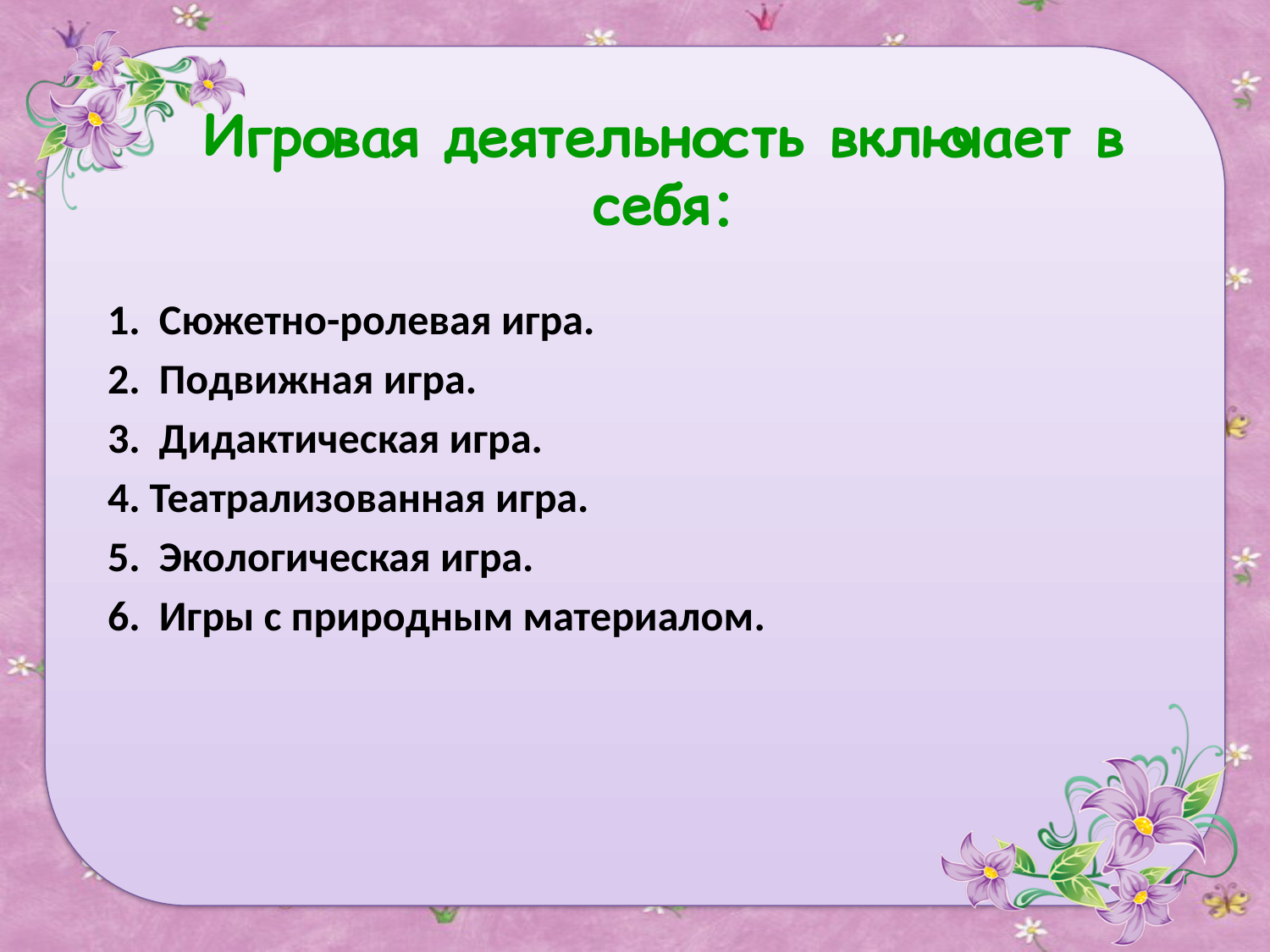

# Игровая деятельность включает в себя:
1.  Сюжетно-ролевая игра.
2.  Подвижная игра.
3.  Дидактическая игра.
4. Театрализованная игра.
5.  Экологическая игра.
6.  Игры с природным материалом.